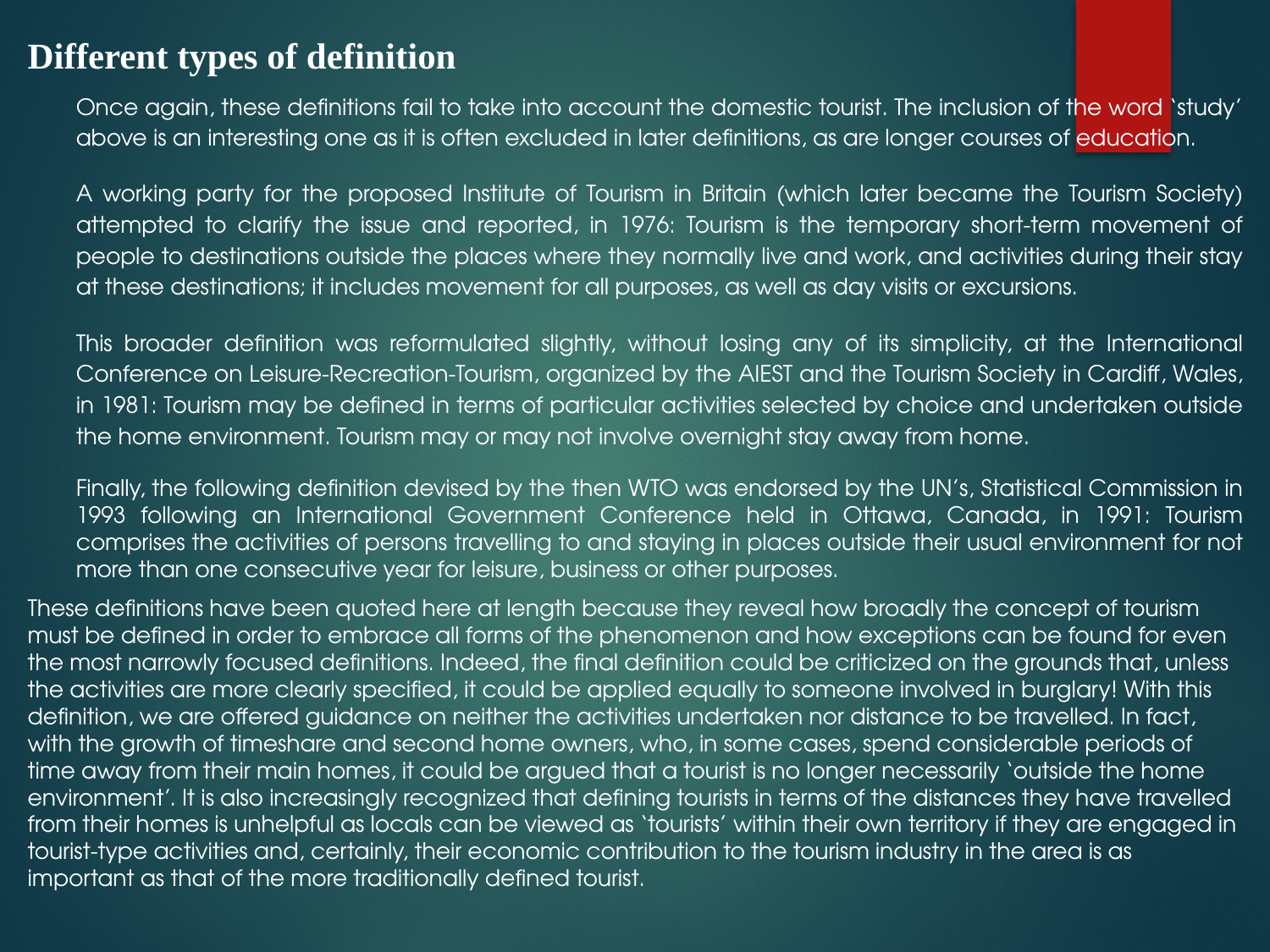

Different types of definition
Once again, these definitions fail to take into account the domestic tourist. The inclusion of the word ‘study’ above is an interesting one as it is often excluded in later definitions, as are longer courses of education.
A working party for the proposed Institute of Tourism in Britain (which later became the Tourism Society) attempted to clarify the issue and reported, in 1976: Tourism is the temporary short-term movement of people to destinations outside the places where they normally live and work, and activities during their stay at these destinations; it includes movement for all purposes, as well as day visits or excursions.
This broader definition was reformulated slightly, without losing any of its simplicity, at the International Conference on Leisure-Recreation-Tourism, organized by the AIEST and the Tourism Society in Cardiff, Wales, in 1981: Tourism may be defined in terms of particular activities selected by choice and undertaken outside the home environment. Tourism may or may not involve overnight stay away from home.
Finally, the following definition devised by the then WTO was endorsed by the UN’s, Statistical Commission in 1993 following an International Government Conference held in Ottawa, Canada, in 1991: Tourism comprises the activities of persons travelling to and staying in places outside their usual environment for not more than one consecutive year for leisure, business or other purposes.
These definitions have been quoted here at length because they reveal how broadly the concept of tourism must be defined in order to embrace all forms of the phenomenon and how exceptions can be found for even the most narrowly focused definitions. Indeed, the final definition could be criticized on the grounds that, unless the activities are more clearly specified, it could be applied equally to someone involved in burglary! With this definition, we are offered guidance on neither the activities undertaken nor distance to be travelled. In fact, with the growth of timeshare and second home owners, who, in some cases, spend considerable periods of time away from their main homes, it could be argued that a tourist is no longer necessarily ‘outside the home environment’. It is also increasingly recognized that defining tourists in terms of the distances they have travelled from their homes is unhelpful as locals can be viewed as ‘tourists’ within their own territory if they are engaged in tourist-type activities and, certainly, their economic contribution to the tourism industry in the area is as important as that of the more traditionally defined tourist.